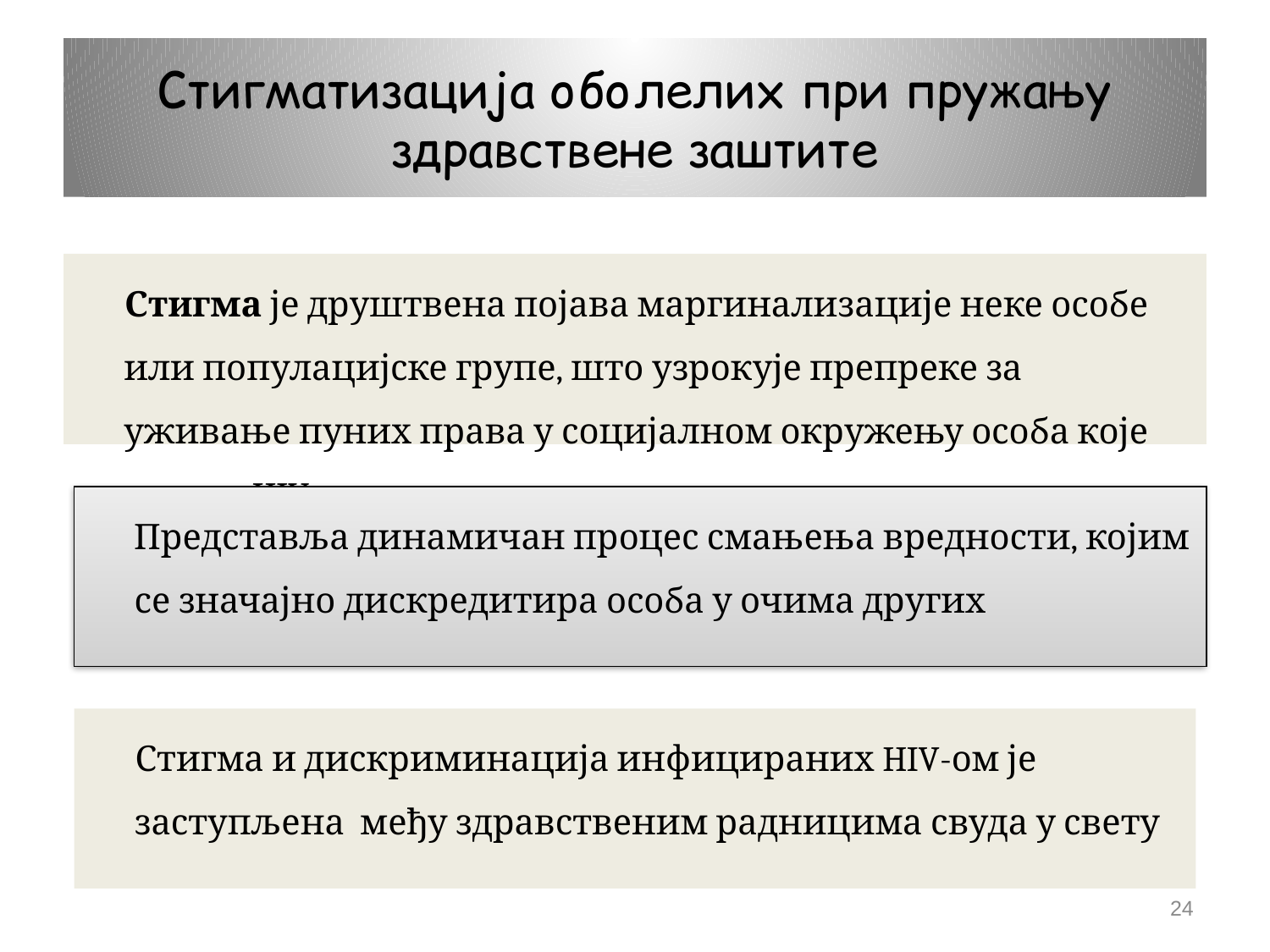

# Стигматизација оболелих при пружању здравствене заштите
      Стигма је друштвена појава маргинализације неке особе или популацијске групе, што узрокује препреке за уживање пуних права у социјалном окружењу особа које живе с HIV-ом
      Представља динамичан процес смањења вредности, којим се значајно дискредитира особа у очима других

      Стигма и дискриминација инфицираних HIV-ом је заступљена  међу здравственим радницима свуда у свету
24